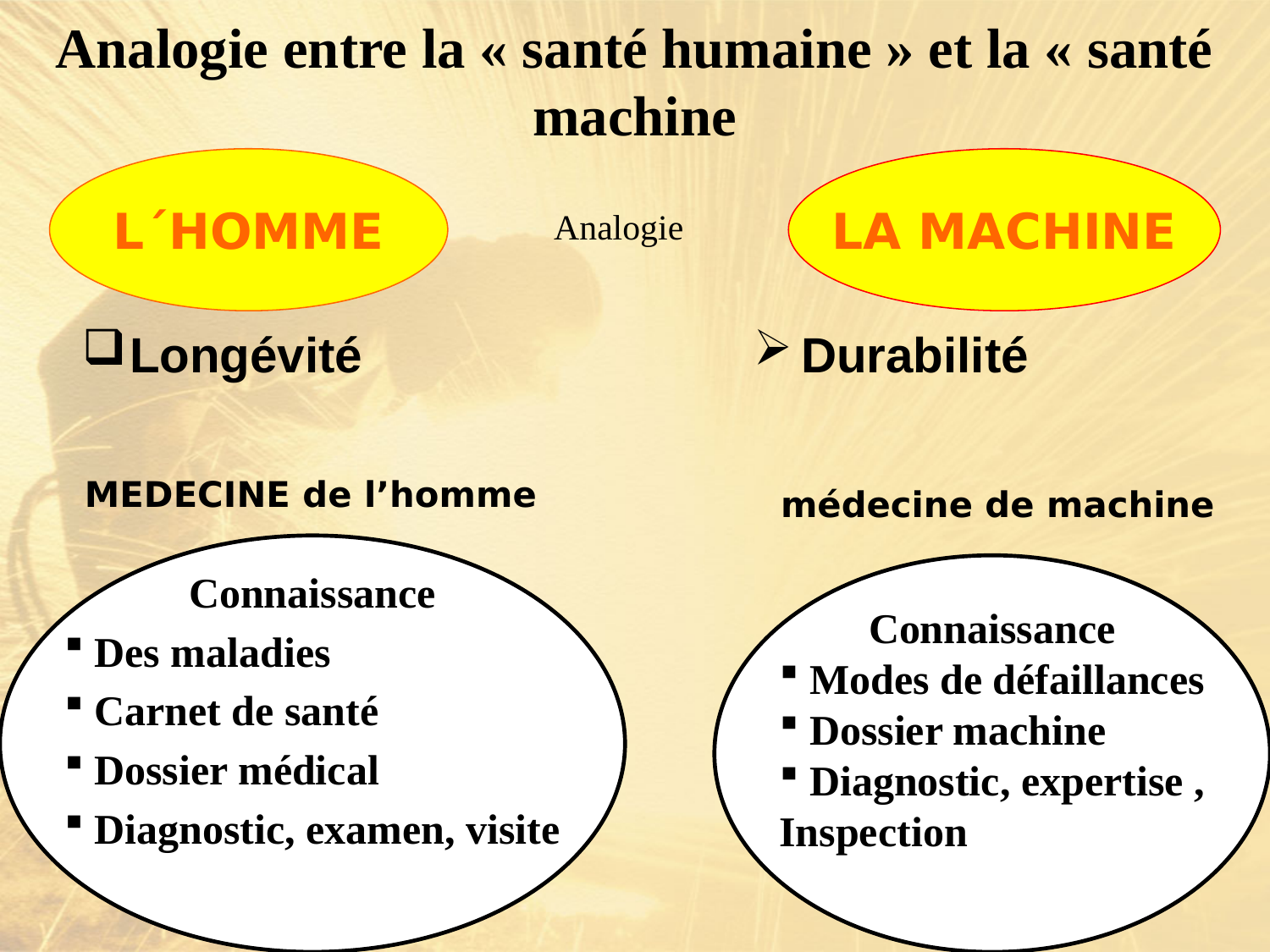

Analogie entre la « santé humaine » et la « santé machine
L´HOMME
LA MACHINE
Analogie
Longévité
Durabilité
MEDECINE de l’homme
médecine de machine
Connaissance
Des maladies
Carnet de santé
Dossier médical
Diagnostic, examen, visite

Connaissance
Modes de défaillances
Dossier machine
Diagnostic, expertise ,
Inspection